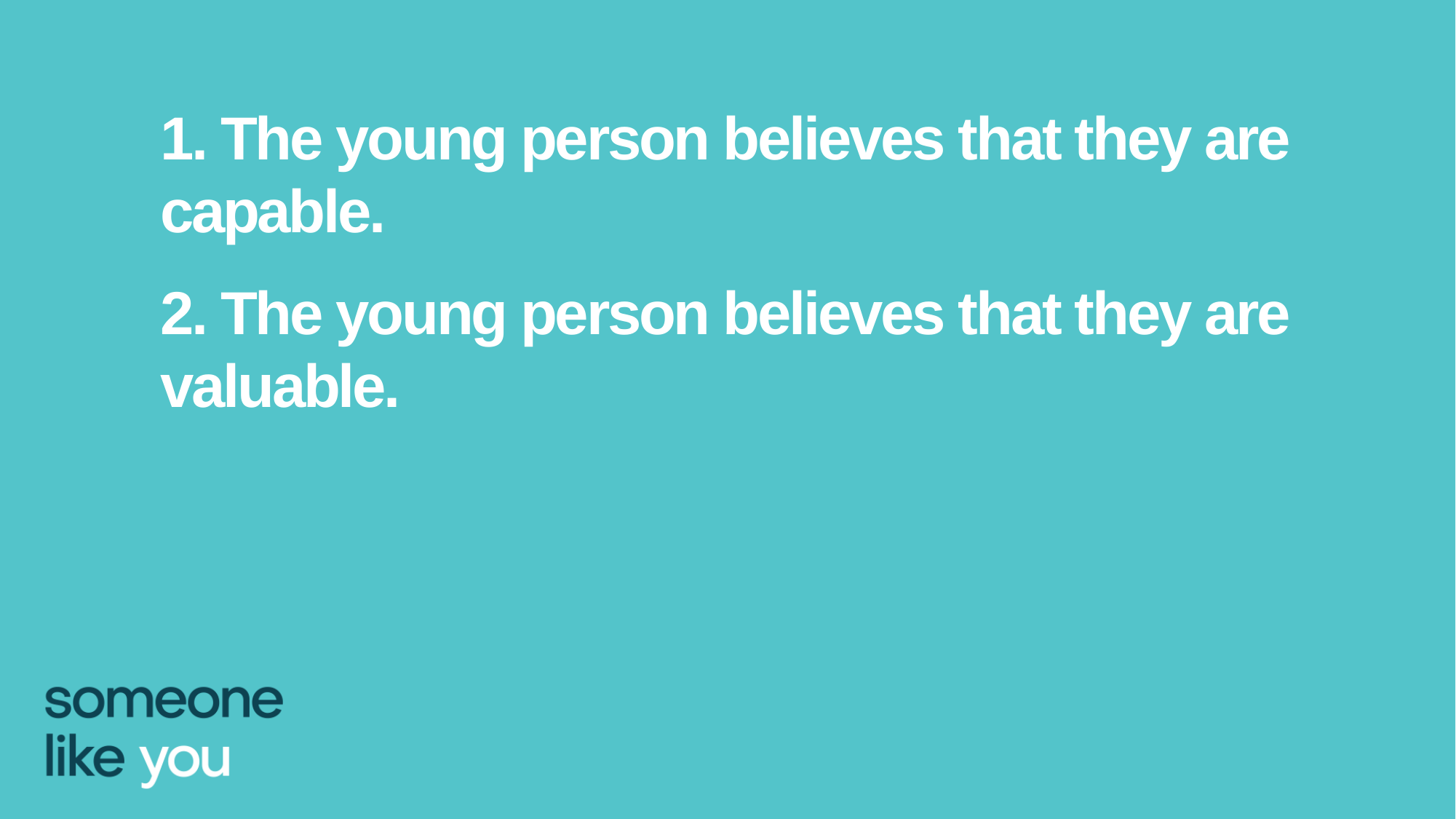

1. The young person believes that they are capable.
2. The young person believes that they are valuable.